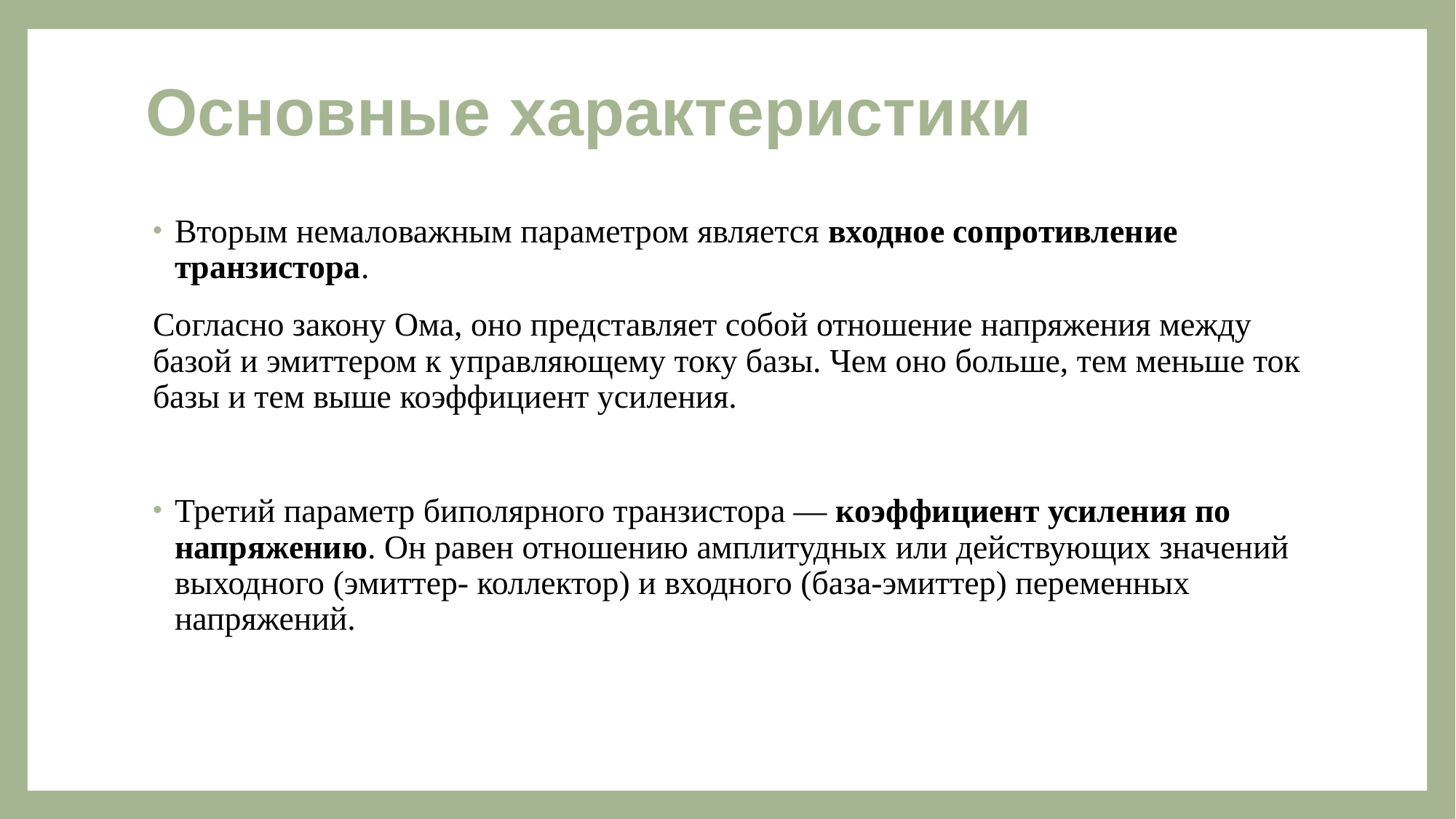

# Основные характеристики
Вторым немаловажным параметром является входное сопротивление транзистора.
Согласно закону Ома, оно представляет собой отношение напряжения между базой и эмиттером к управляющему току базы. Чем оно больше, тем меньше ток базы и тем выше коэффициент усиления.

Третий параметр биполярного транзистора — коэффициент усиления по напряжению. Он равен отношению амплитудных или действующих значений выходного (эмиттер- коллектор) и входного (база-эмиттер) переменных напряжений.